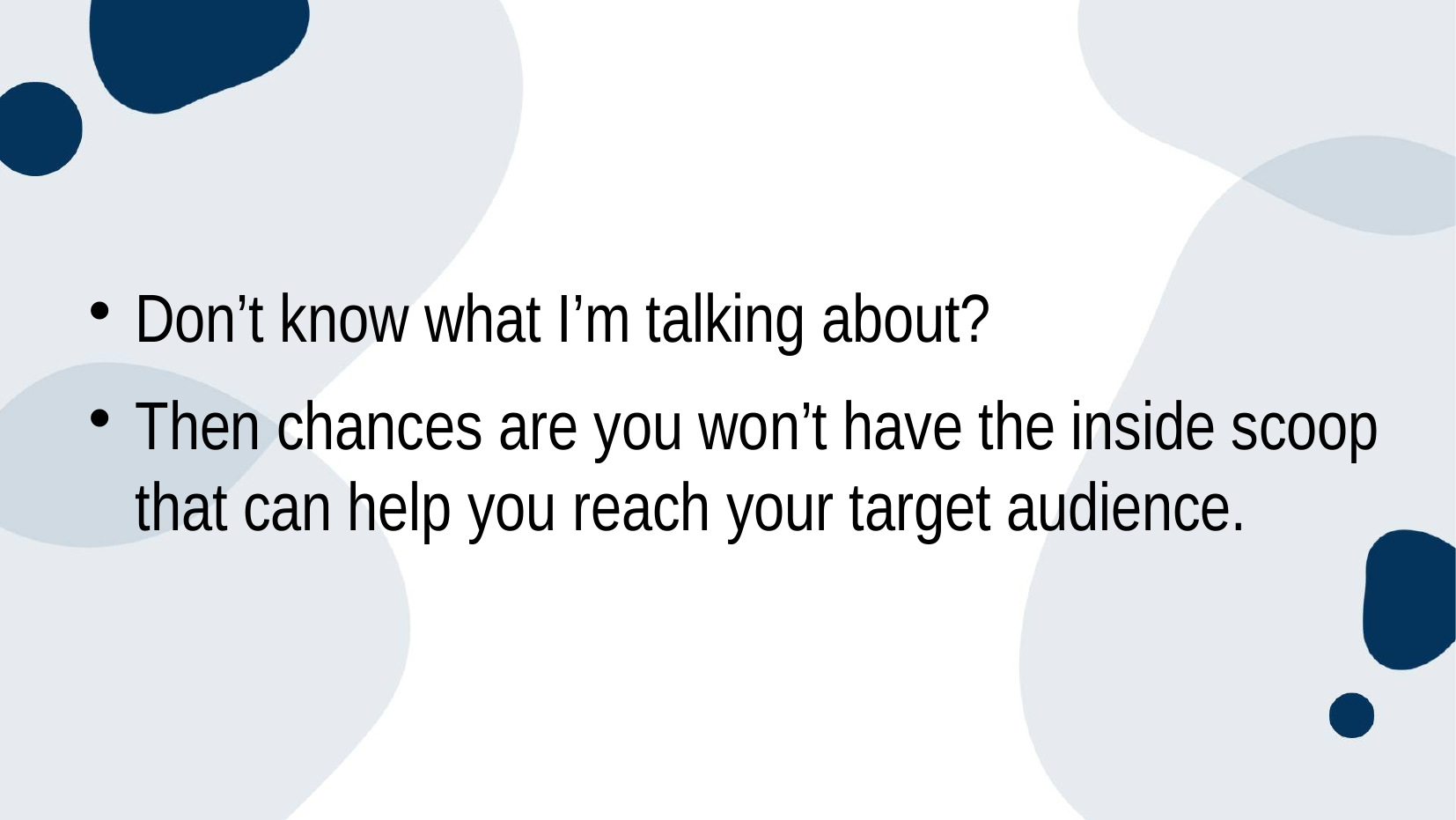

Don’t know what I’m talking about?
Then chances are you won’t have the inside scoop that can help you reach your target audience.